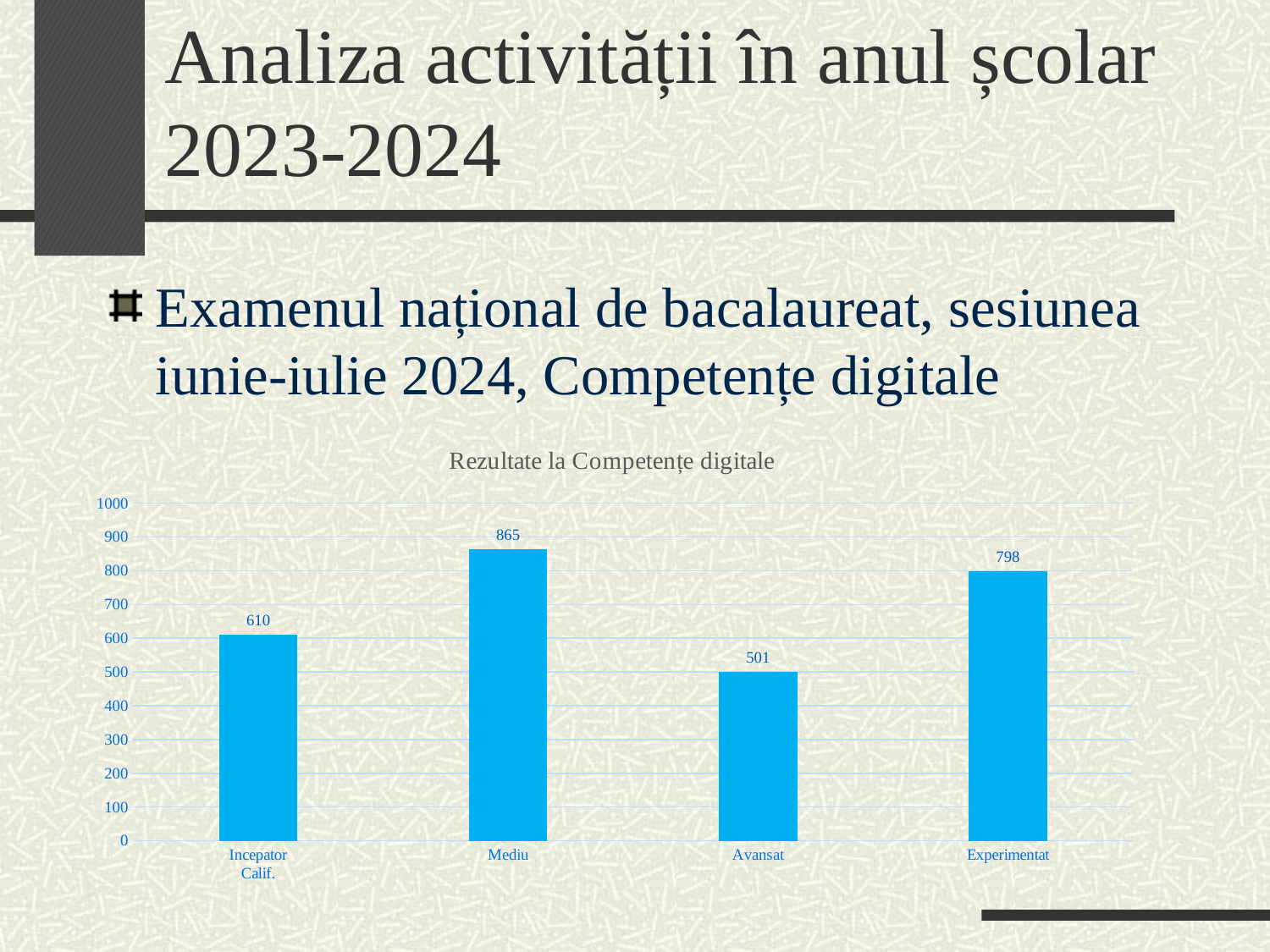

# Analiza activității în anul școlar 2023-2024
Examenul național de bacalaureat, sesiunea iunie-iulie 2024, Competențe digitale

### Chart: Rezultate la Competențe digitale

| Category |  |
|---|---|
| Incepator
Calif. | 610.0 |
| Mediu | 865.0 |
| Avansat | 501.0 |
| Experimentat | 798.0 |